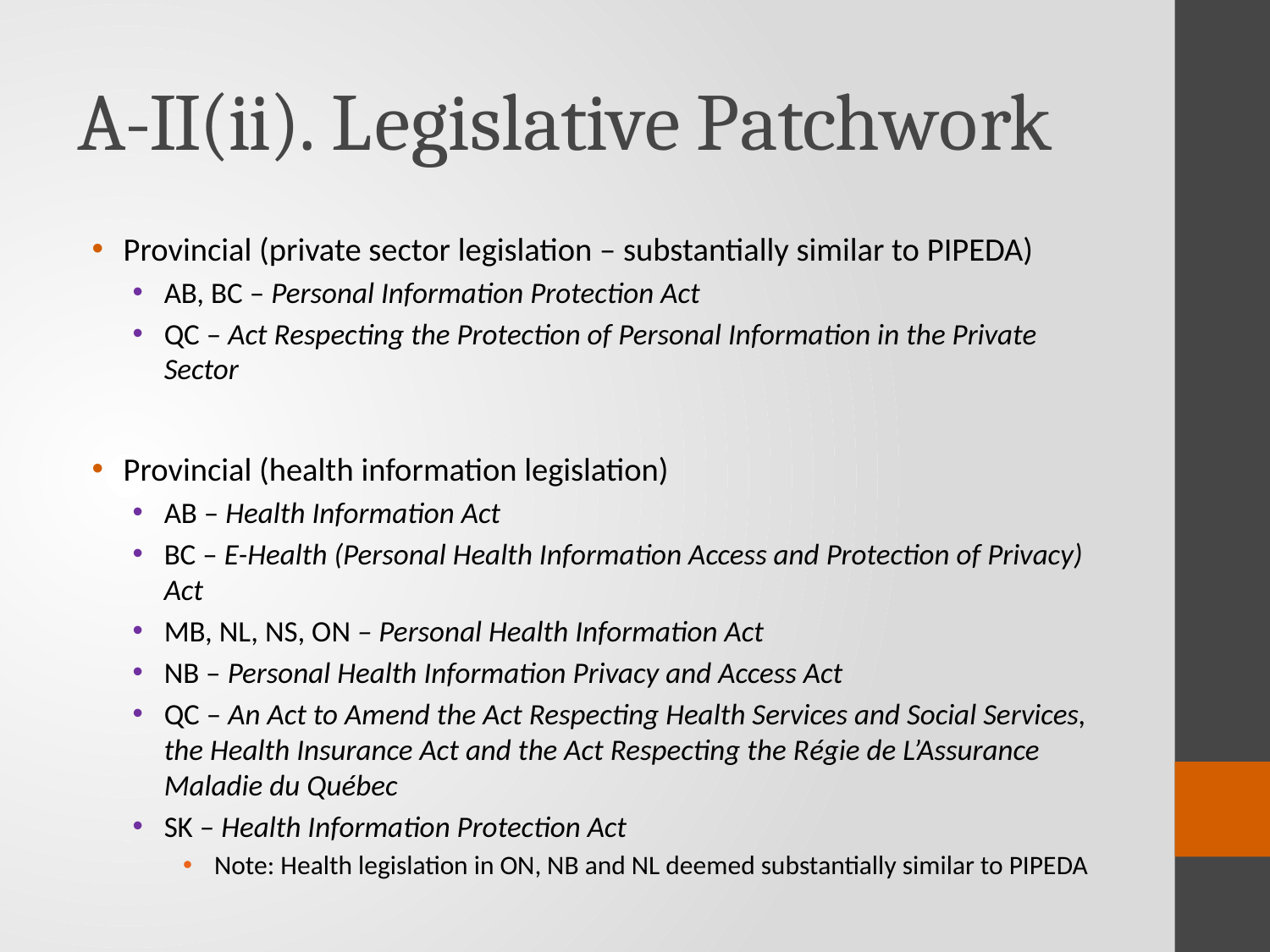

# A-II(ii). Legislative Patchwork
Provincial (private sector legislation – substantially similar to PIPEDA)
AB, BC – Personal Information Protection Act
QC – Act Respecting the Protection of Personal Information in the Private Sector

Provincial (health information legislation)
AB – Health Information Act
BC – E-Health (Personal Health Information Access and Protection of Privacy) Act
MB, NL, NS, ON – Personal Health Information Act
NB – Personal Health Information Privacy and Access Act
QC – An Act to Amend the Act Respecting Health Services and Social Services, the Health Insurance Act and the Act Respecting the Régie de L’Assurance Maladie du Québec
SK – Health Information Protection Act
Note: Health legislation in ON, NB and NL deemed substantially similar to PIPEDA